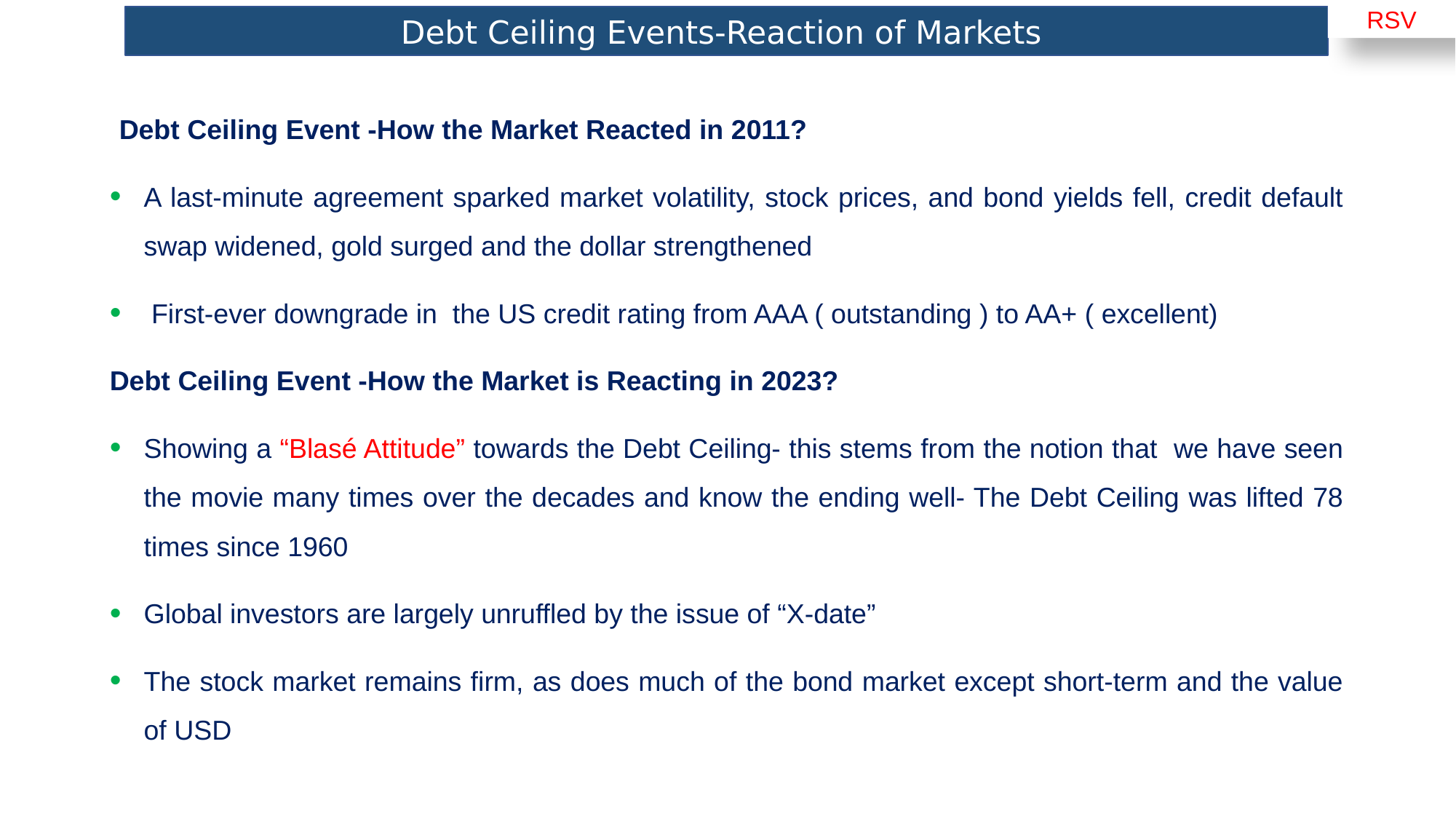

RSV
Debt Ceiling Events-Reaction of Markets
 Debt Ceiling Event -How the Market Reacted in 2011?
A last-minute agreement sparked market volatility, stock prices, and bond yields fell, credit default swap widened, gold surged and the dollar strengthened
 First-ever downgrade in  the US credit rating from AAA ( outstanding ) to AA+ ( excellent)
Debt Ceiling Event -How the Market is Reacting in 2023?
Showing a “Blasé Attitude” towards the Debt Ceiling- this stems from the notion that  we have seen the movie many times over the decades and know the ending well- The Debt Ceiling was lifted 78 times since 1960
Global investors are largely unruffled by the issue of “X-date”
The stock market remains firm, as does much of the bond market except short-term and the value of USD

7